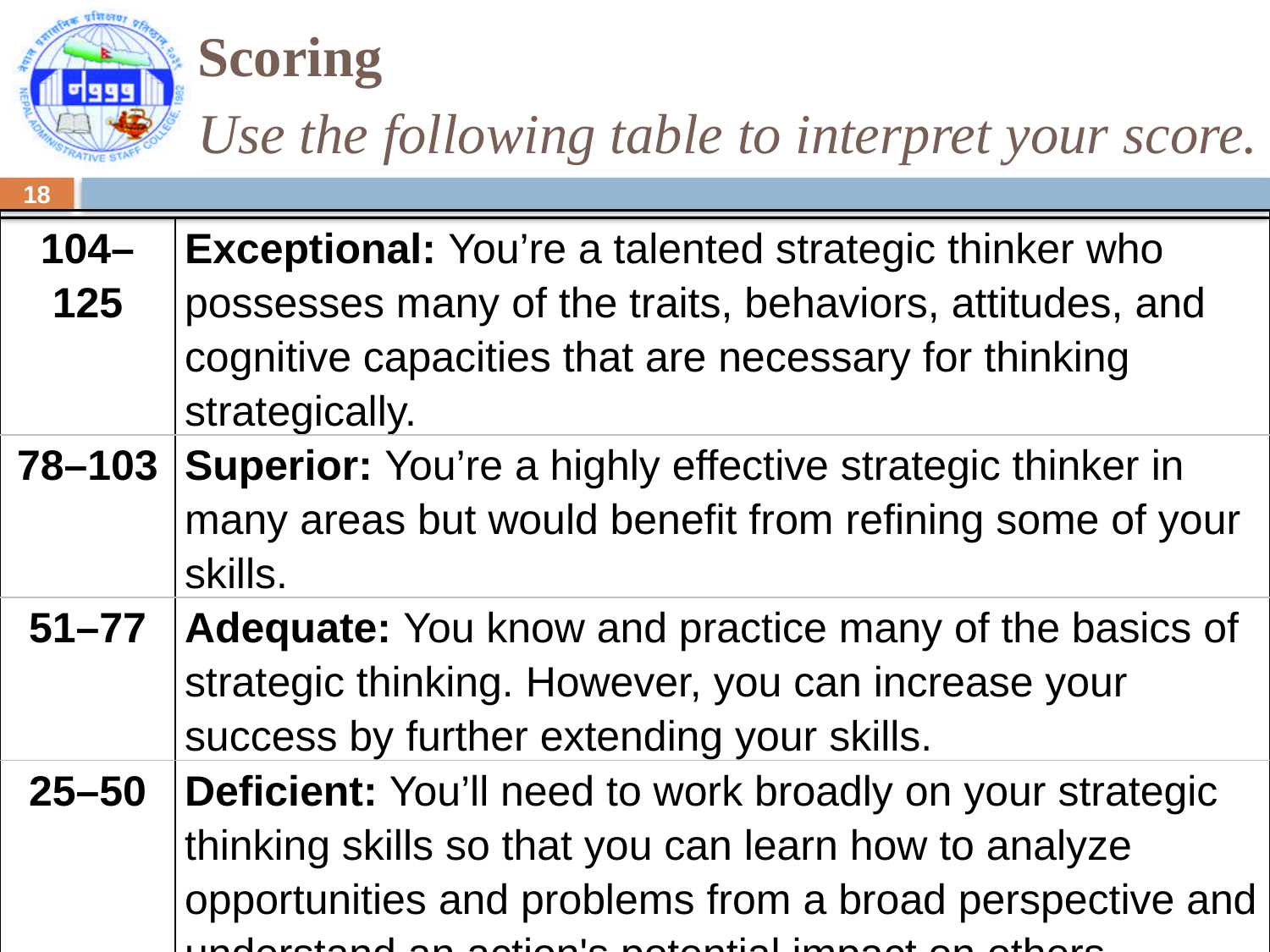

# Scoring Use the following table to interpret your score.
18
|  |  |
| --- | --- |
| 104–125 | Exceptional: You’re a talented strategic thinker who possesses many of the traits, behaviors, attitudes, and cognitive capacities that are necessary for thinking strategically. |
| 78–103 | Superior: You’re a highly effective strategic thinker in many areas but would benefit from refining some of your skills. |
| 51–77 | Adequate: You know and practice many of the basics of strategic thinking. However, you can increase your success by further extending your skills. |
| 25–50 | Deficient: You’ll need to work broadly on your strategic thinking skills so that you can learn how to analyze opportunities and problems from a broad perspective and understand an action's potential impact on others. |
|  |  |